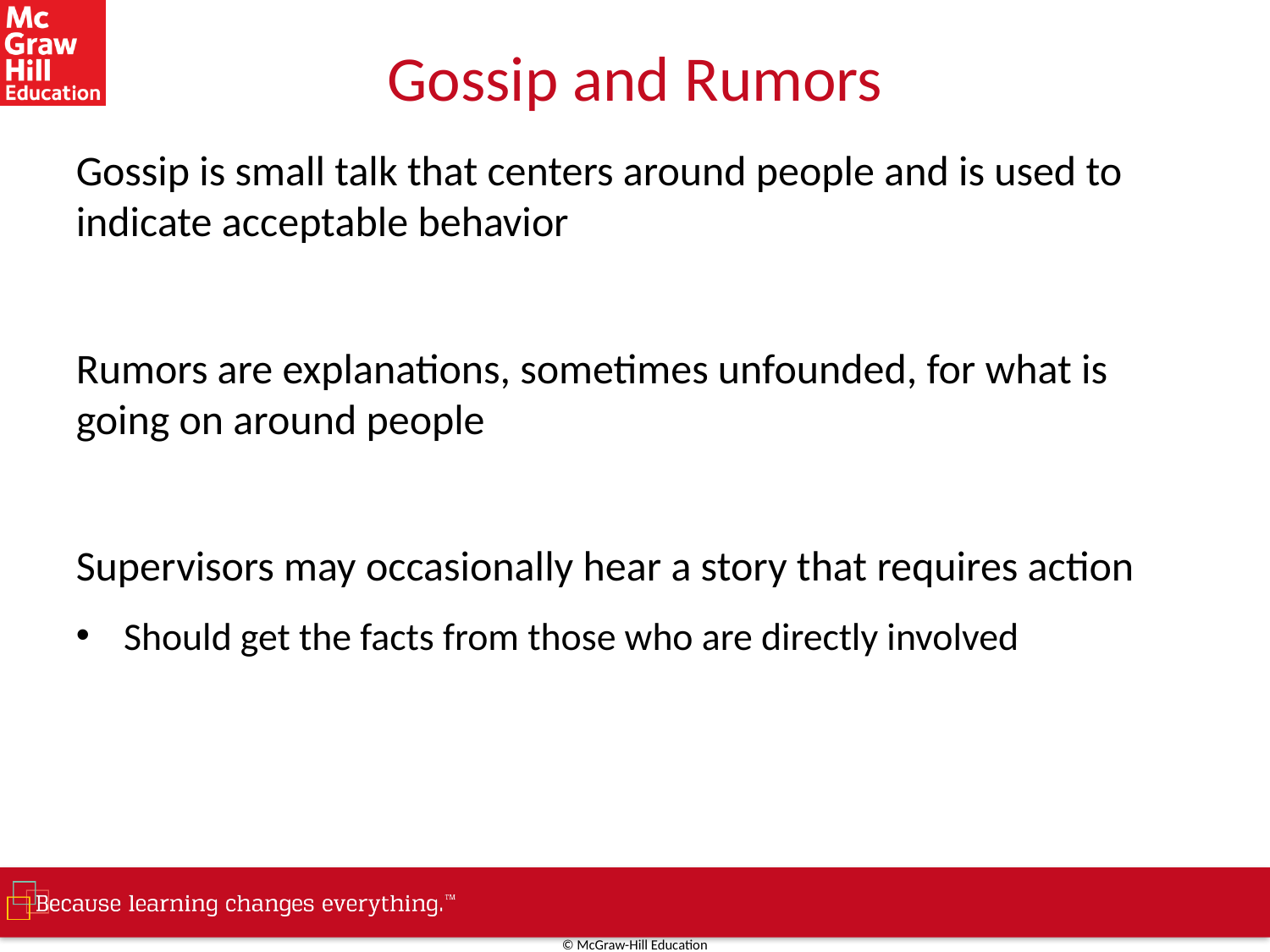

# Gossip and Rumors
Gossip is small talk that centers around people and is used to indicate acceptable behavior

Rumors are explanations, sometimes unfounded, for what is going on around people

Supervisors may occasionally hear a story that requires action
Should get the facts from those who are directly involved